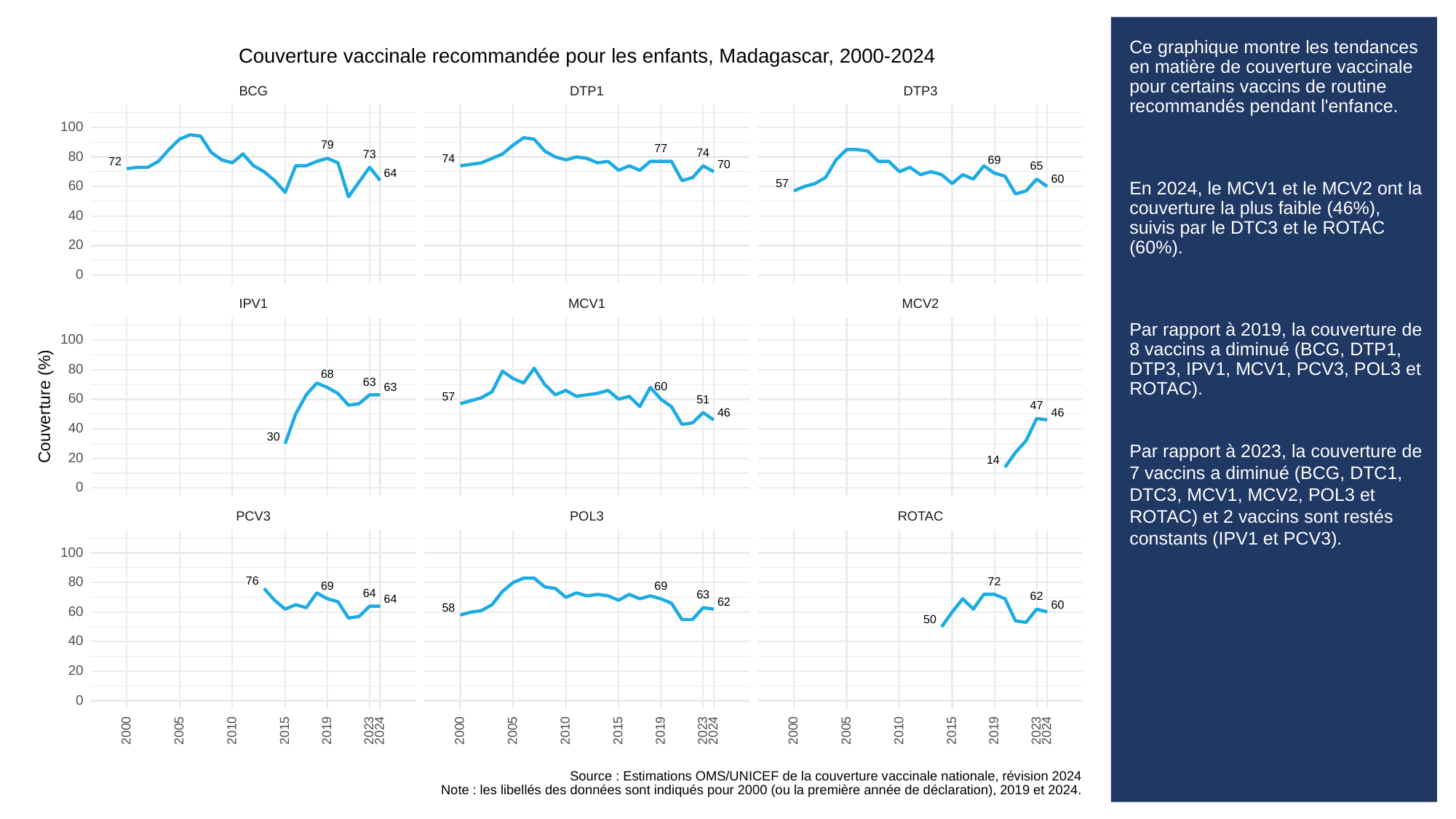

# Ce graphique montre les tendances en matière de couverture vaccinale pour certains vaccins de routine recommandés pendant l'enfance.

En 2024, le MCV1 et le MCV2 ont la couverture la plus faible (46%), suivis par le DTC3 et le ROTAC (60%).

Par rapport à 2019, la couverture de 8 vaccins a diminué (BCG, DTP1, DTP3, IPV1, MCV1, PCV3, POL3 et ROTAC).

Par rapport à 2023, la couverture de 7 vaccins a diminué (BCG, DTC1, DTC3, MCV1, MCV2, POL3 et ROTAC) et 2 vaccins sont restés constants (IPV1 et PCV3).

Couverture vaccinale recommandée pour les enfants, Madagascar, 2000-2024
BCG
DTP3
DTP1

100

79

77
74

73
80
74
69

72
70
65
64

60
57
60

40

20

0

MCV1
MCV2
IPV1

100

80

68
63
60

63

57
60
51
Couverture (%)

47
46
46

40

30

20
14

0

POL3
PCV3
ROTAC

100

76
80
72

69
69

64
63
62

64

62
60
58
60

50

40

20

0

2023
2023
2023
2000
2005
2010
2015
2019
2024
2000
2005
2010
2015
2019
2024
2000
2005
2010
2015
2019
2024
Source : Estimations OMS/UNICEF de la couverture vaccinale nationale, révision 2024
Note : les libellés des données sont indiqués pour 2000 (ou la première année de déclaration), 2019 et 2024.